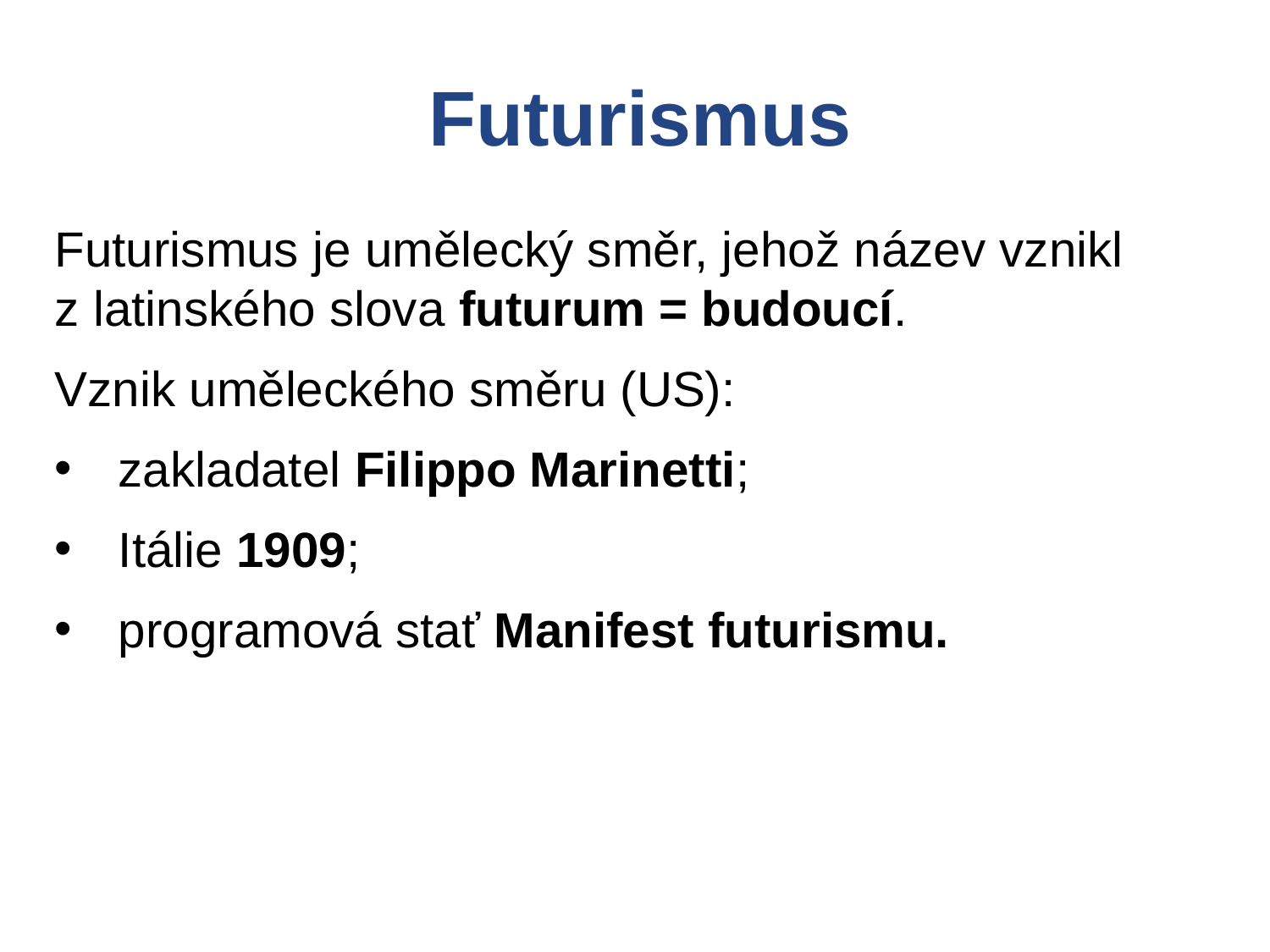

Futurismus
Futurismus je umělecký směr, jehož název vznikl
z latinského slova futurum = budoucí.
Vznik uměleckého směru (US):
zakladatel Filippo Marinetti;
Itálie 1909;
programová stať Manifest futurismu.